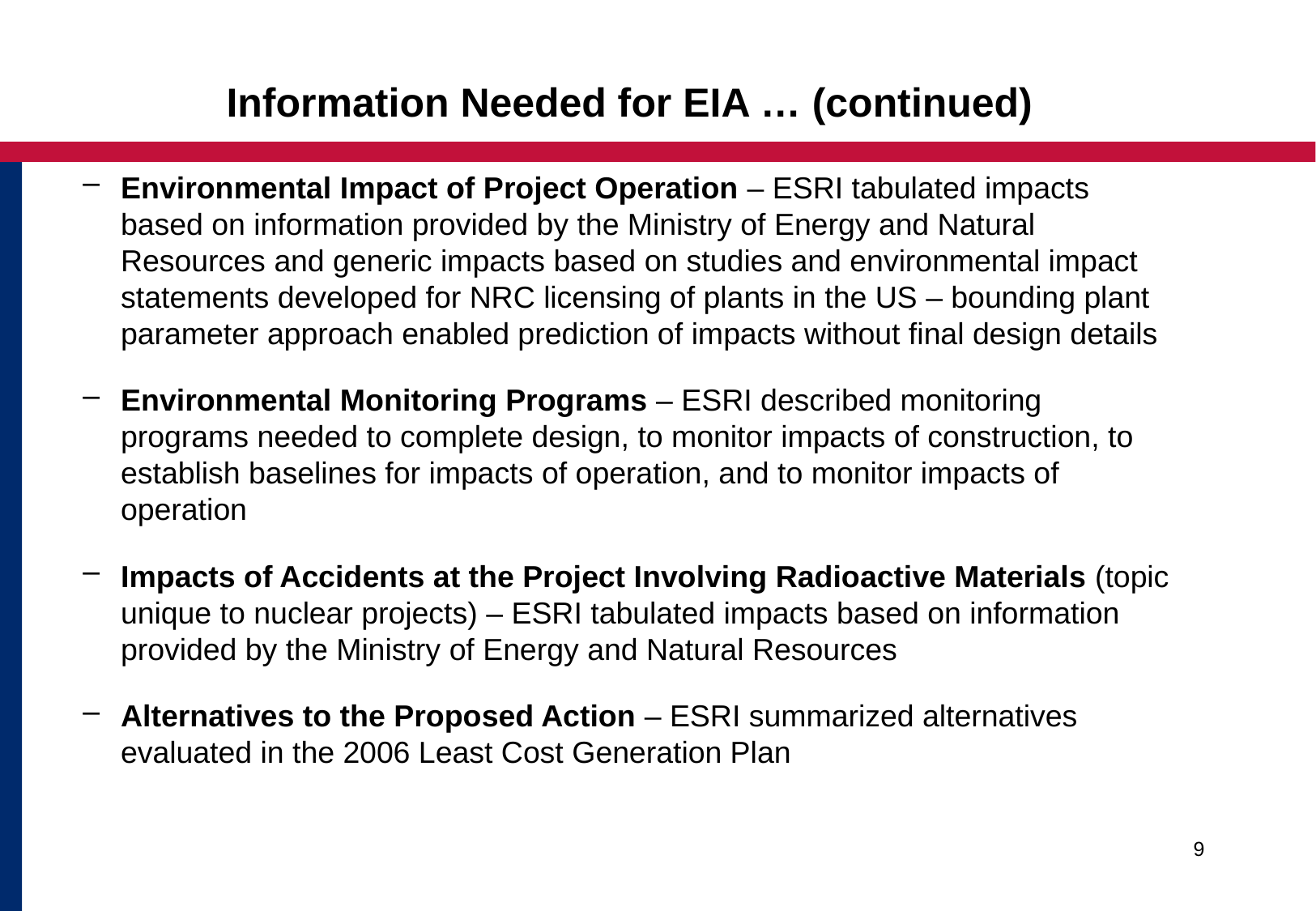

Information Needed for EIA … (continued)
Environmental Impact of Project Operation – ESRI tabulated impacts based on information provided by the Ministry of Energy and Natural Resources and generic impacts based on studies and environmental impact statements developed for NRC licensing of plants in the US – bounding plant parameter approach enabled prediction of impacts without final design details
Environmental Monitoring Programs – ESRI described monitoring programs needed to complete design, to monitor impacts of construction, to establish baselines for impacts of operation, and to monitor impacts of operation
Impacts of Accidents at the Project Involving Radioactive Materials (topic unique to nuclear projects) – ESRI tabulated impacts based on information provided by the Ministry of Energy and Natural Resources
Alternatives to the Proposed Action – ESRI summarized alternatives evaluated in the 2006 Least Cost Generation Plan

9